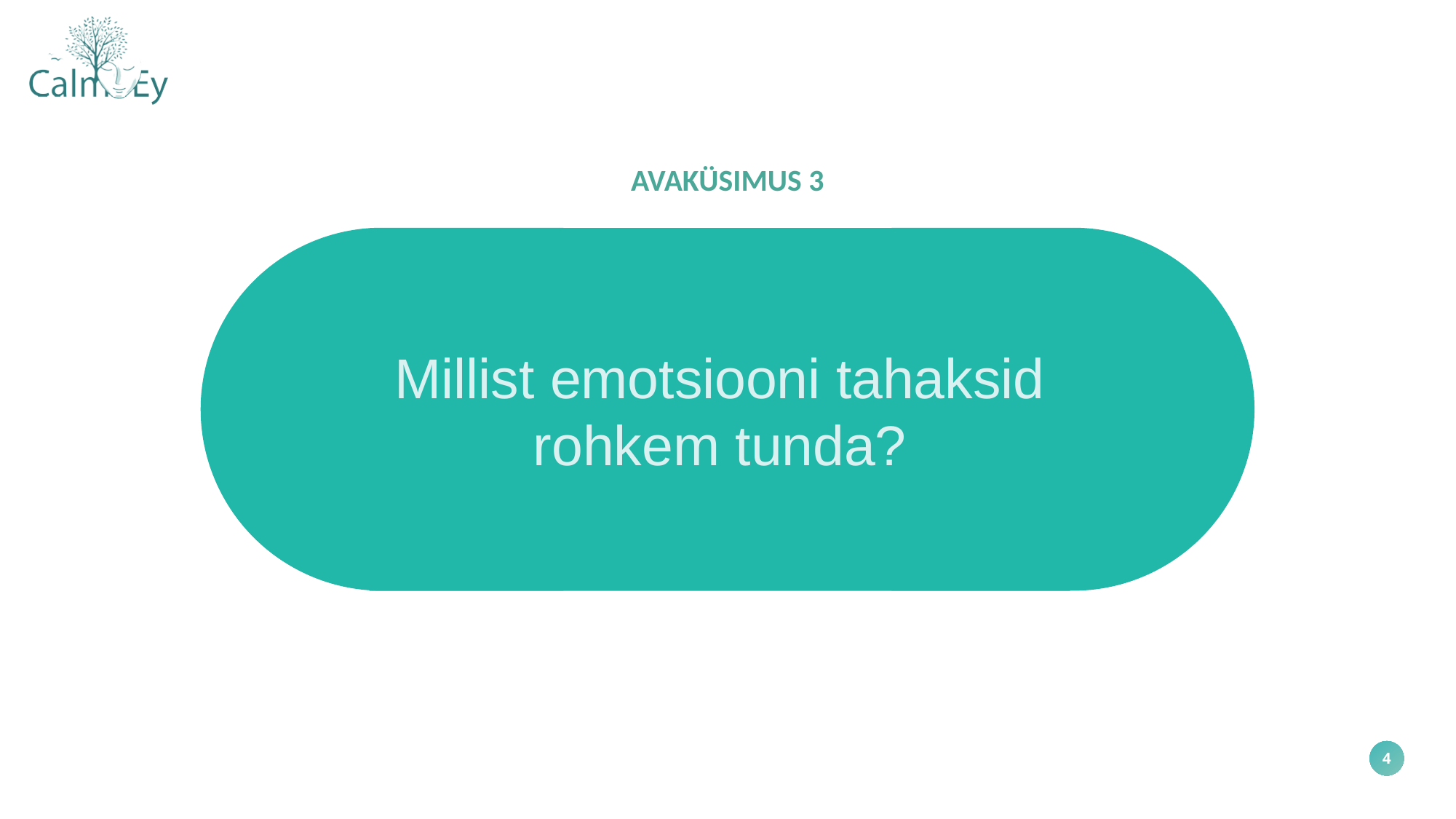

AVAKÜSIMUS 3

Millist emotsiooni tahaksid rohkem tunda?